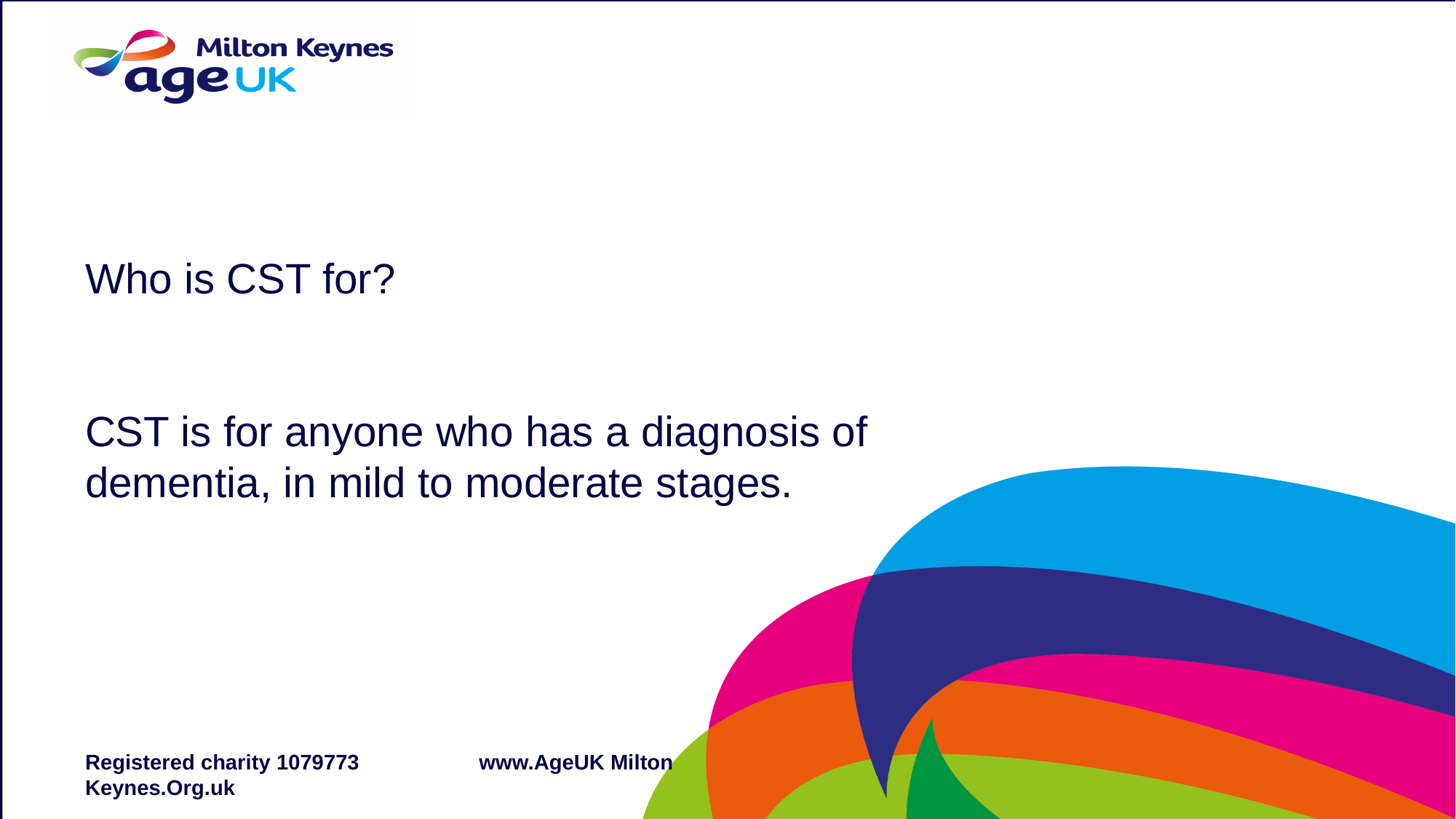

Who is CST for?

CST is for anyone who has a diagnosis of dementia, in mild to moderate stages.

Registered charity 1079773                    www.AgeUK Milton Keynes.Org.uk